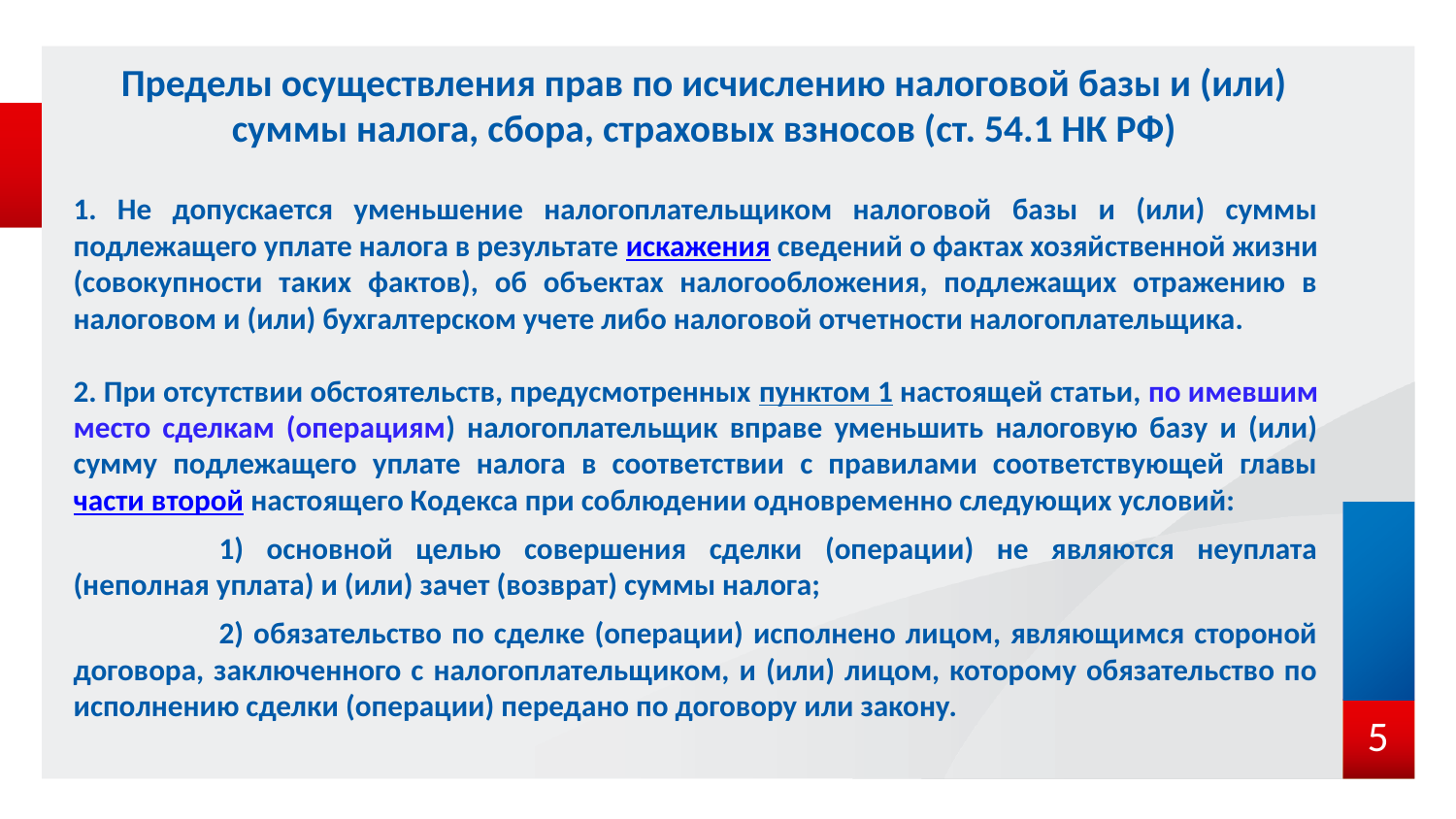

# Пределы осуществления прав по исчислению налоговой базы и (или) суммы налога, сбора, страховых взносов (ст. 54.1 НК РФ)
1. Не допускается уменьшение налогоплательщиком налоговой базы и (или) суммы подлежащего уплате налога в результате искажения сведений о фактах хозяйственной жизни (совокупности таких фактов), об объектах налогообложения, подлежащих отражению в налоговом и (или) бухгалтерском учете либо налоговой отчетности налогоплательщика.

2. При отсутствии обстоятельств, предусмотренных пунктом 1 настоящей статьи, по имевшим место сделкам (операциям) налогоплательщик вправе уменьшить налоговую базу и (или) сумму подлежащего уплате налога в соответствии с правилами соответствующей главы части второй настоящего Кодекса при соблюдении одновременно следующих условий:
	1) основной целью совершения сделки (операции) не являются неуплата (неполная уплата) и (или) зачет (возврат) суммы налога;
	2) обязательство по сделке (операции) исполнено лицом, являющимся стороной договора, заключенного с налогоплательщиком, и (или) лицом, которому обязательство по исполнению сделки (операции) передано по договору или закону.

5